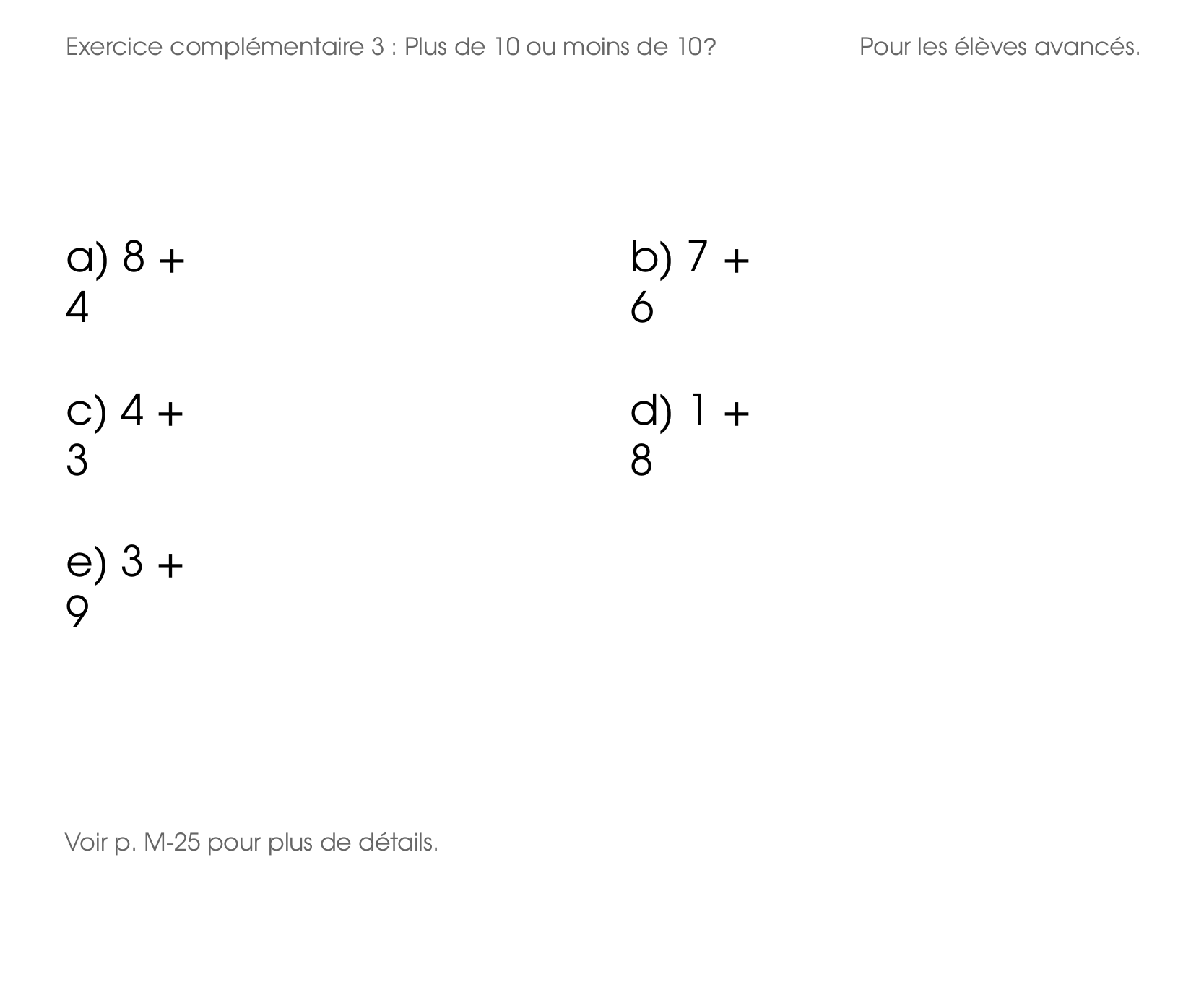

Exercice complémentaire 3 : Plus de 10 ou moins de 10?
Pour les élèves avancés.
a) 8 + 4
b) 7 + 6
c) 4 + 3
d) 1 + 8
e) 3 + 9
Voir p. M-25 pour plus de détails.